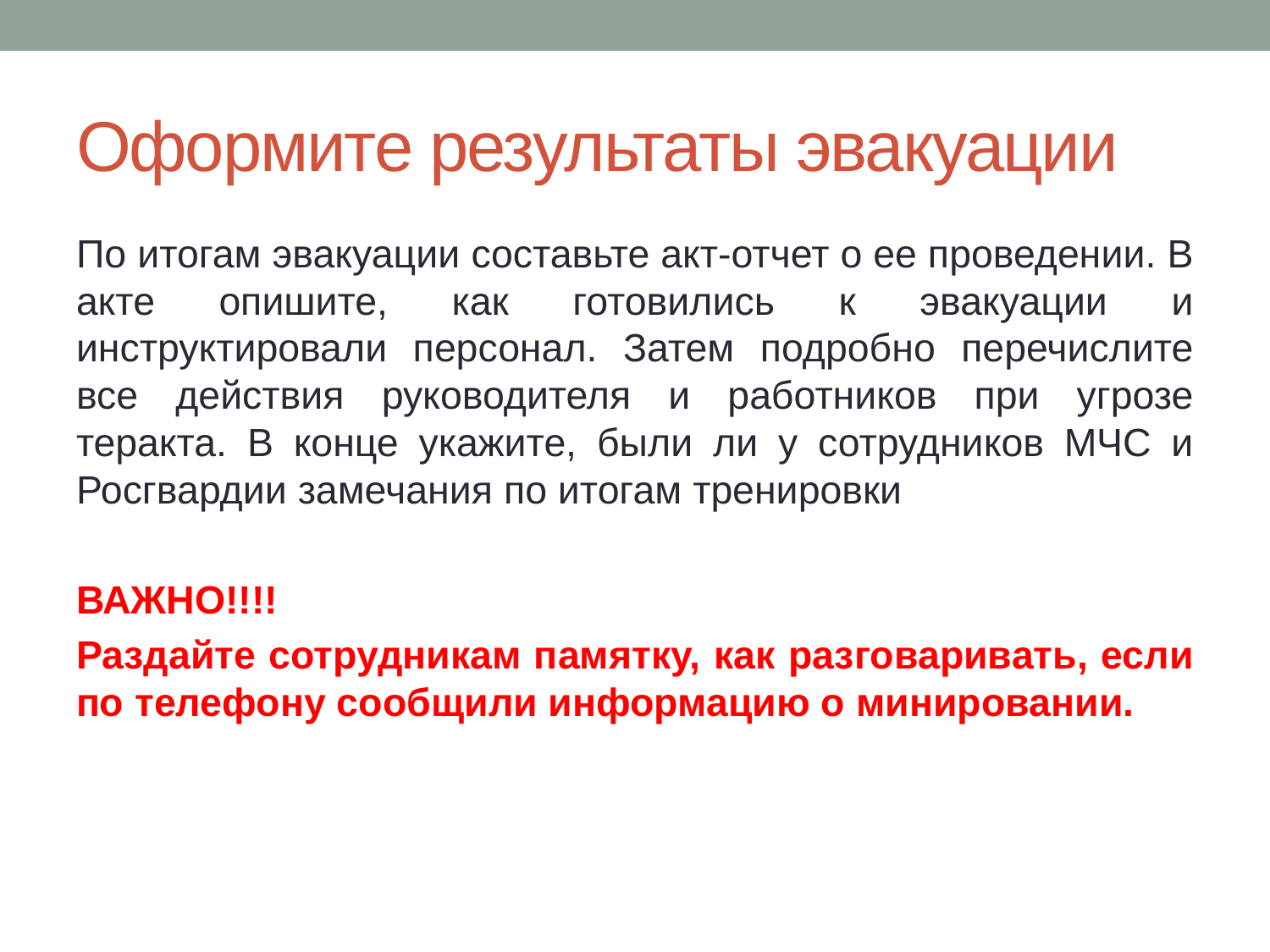

# Оформите результаты эвакуации
По итогам эвакуации составьте акт-отчет о ее проведении. В акте опишите, как готовились к эвакуации и инструктировали персонал. Затем подробно перечислите все действия руководителя и работников при угрозе теракта. В конце укажите, были ли у сотрудников МЧС и Росгвардии замечания по итогам тренировки

ВАЖНО!!!!
Раздайте сотрудникам памятку, как разговаривать, если по телефону сообщили информацию о минировании.